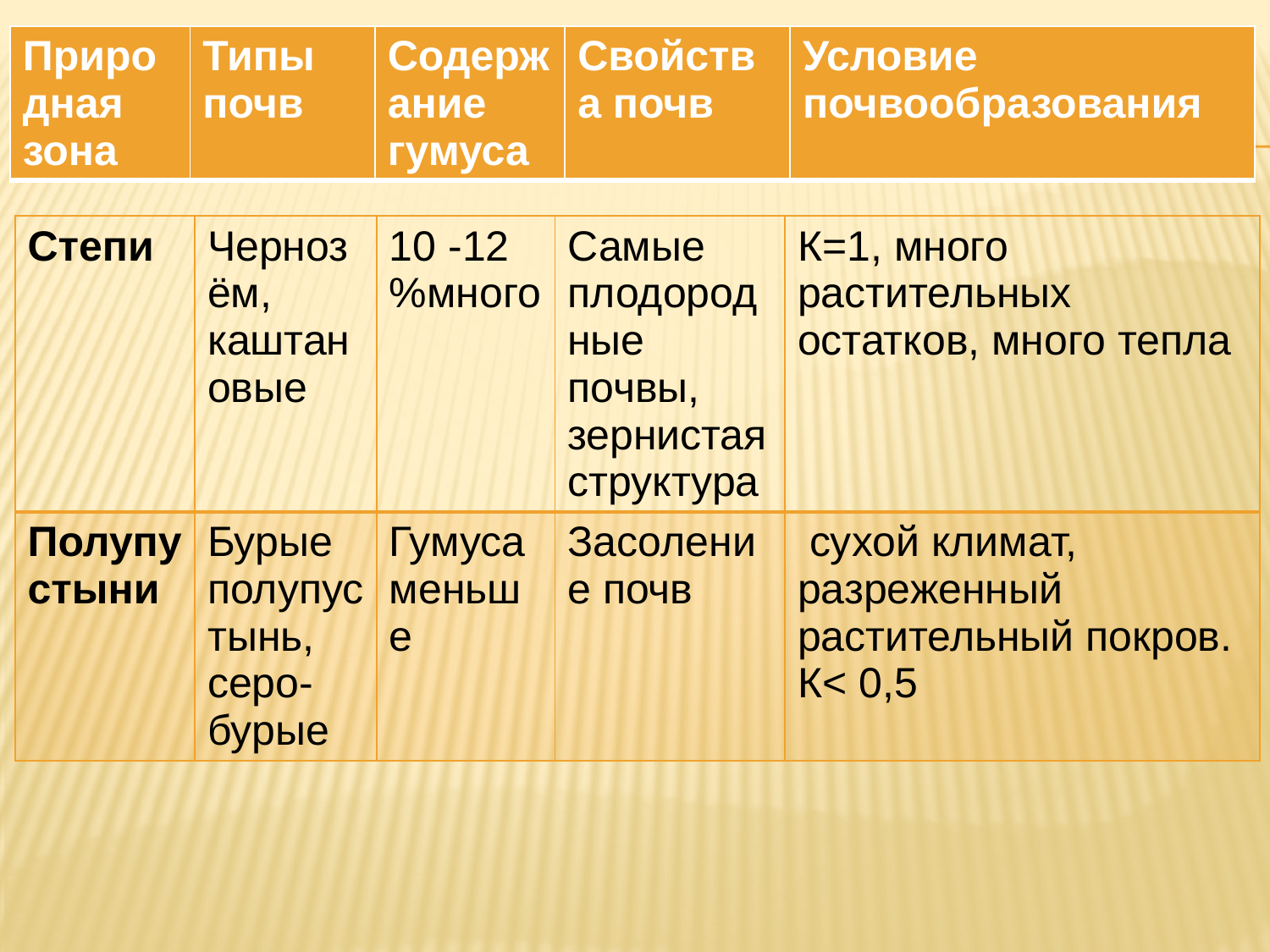

| Природная зона | Типы почв | Содержание гумуса | Свойства почв | Условие почвообразования |
| --- | --- | --- | --- | --- |
#
| Степи | Чернозём, каштановые | 10 -12 %много | Самые плодородные почвы, зернистая структура | К=1, много растительных остатков, много тепла |
| --- | --- | --- | --- | --- |
| Полупустыни | Бурые полупустынь, серо-бурые | Гумуса меньше | Засоление почв | сухой климат, разреженный растительный покров. К< 0,5 |